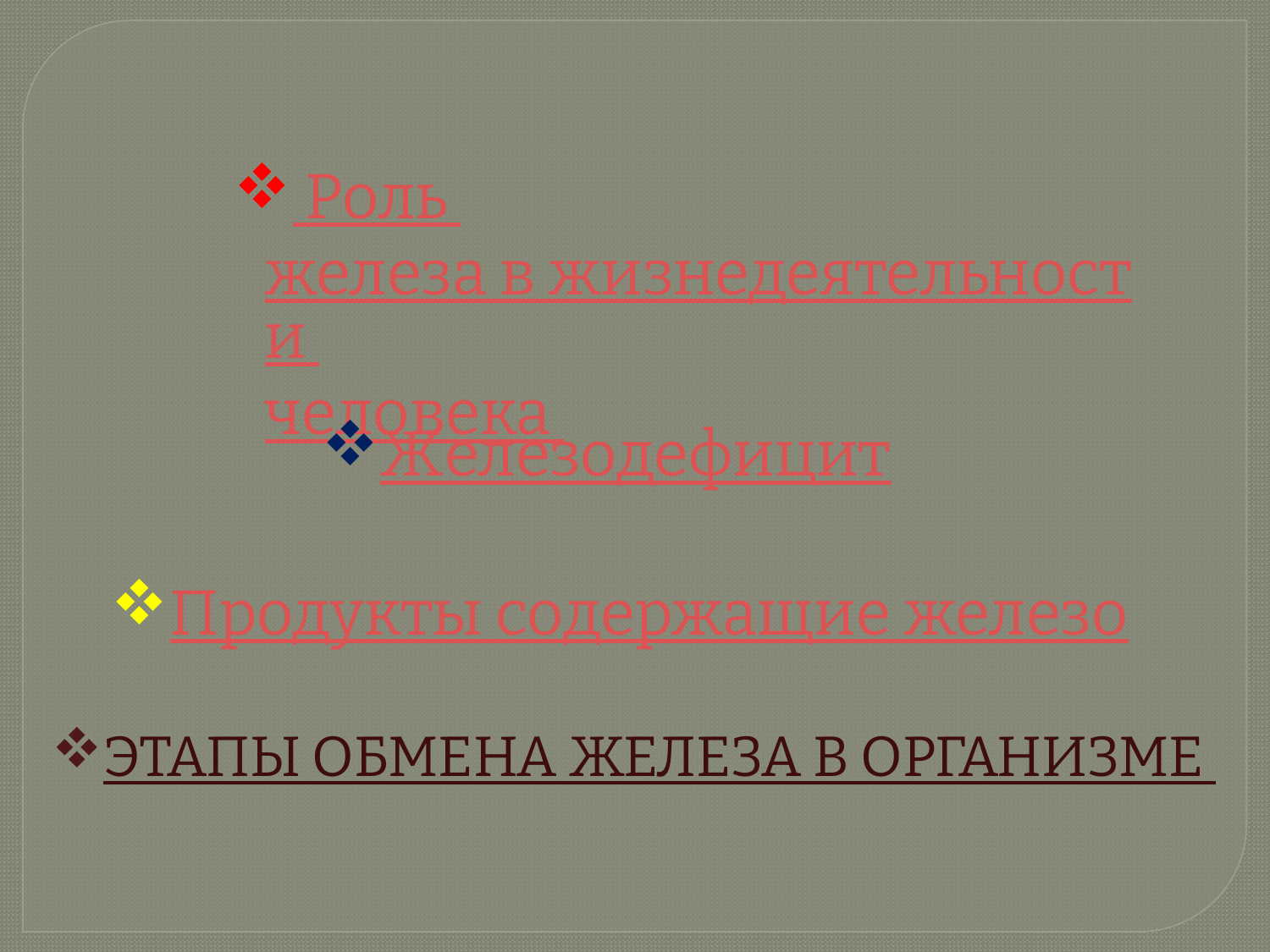

Роль железа в жизнедеятельности человека
Железодефицит
Продукты содержащие железо
ЭТАПЫ ОБМЕНА ЖЕЛЕЗА В ОРГАНИЗМЕ